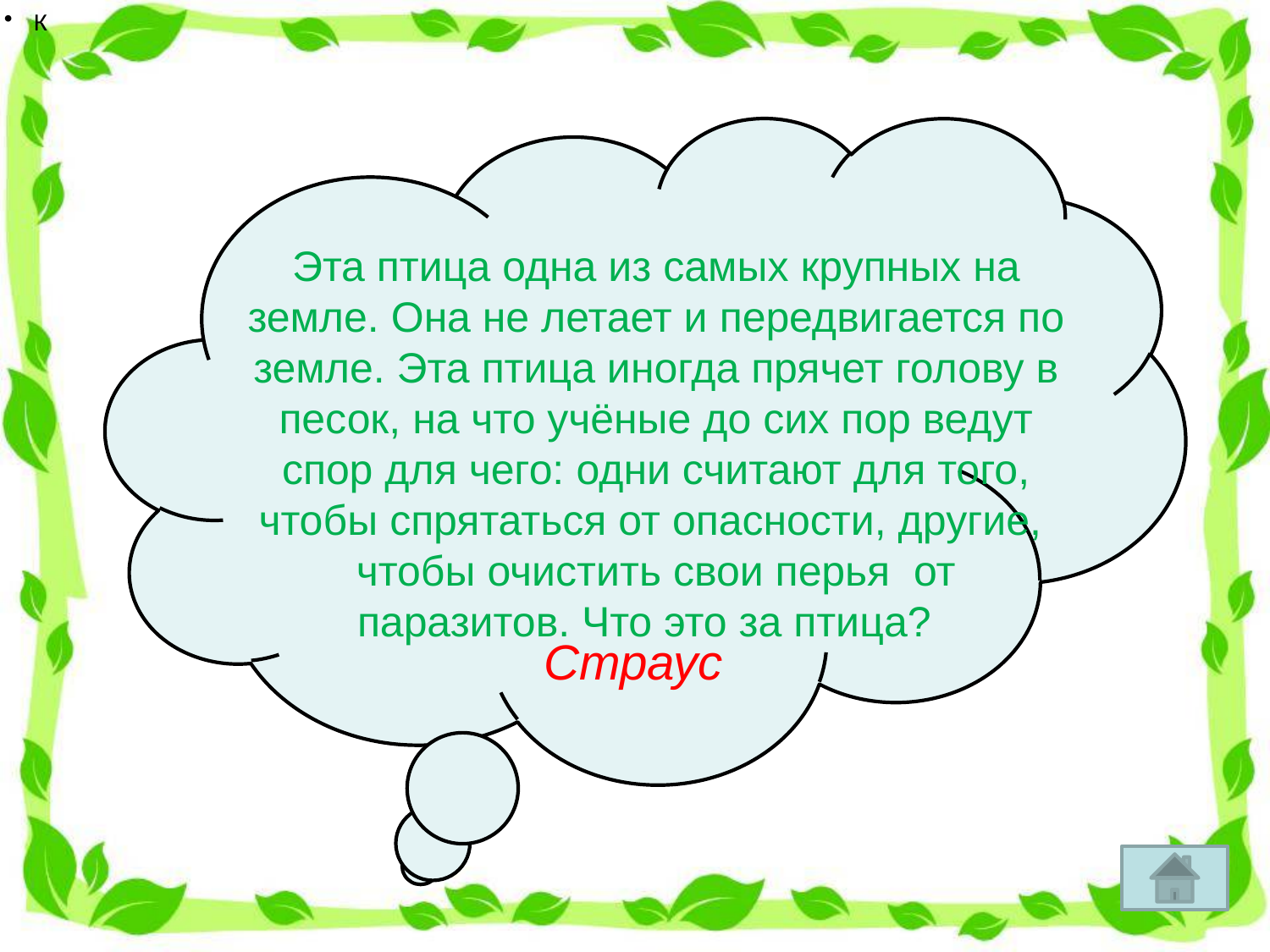

К

Эта птица одна из самых крупных на земле. Она не летает и передвигается по земле. Эта птица иногда прячет голову в песок, на что учёные до сих пор ведут спор для чего: одни считают для того, чтобы спрятаться от опасности, другие,  чтобы очистить свои перья  от паразитов. Что это за птица?

Страус